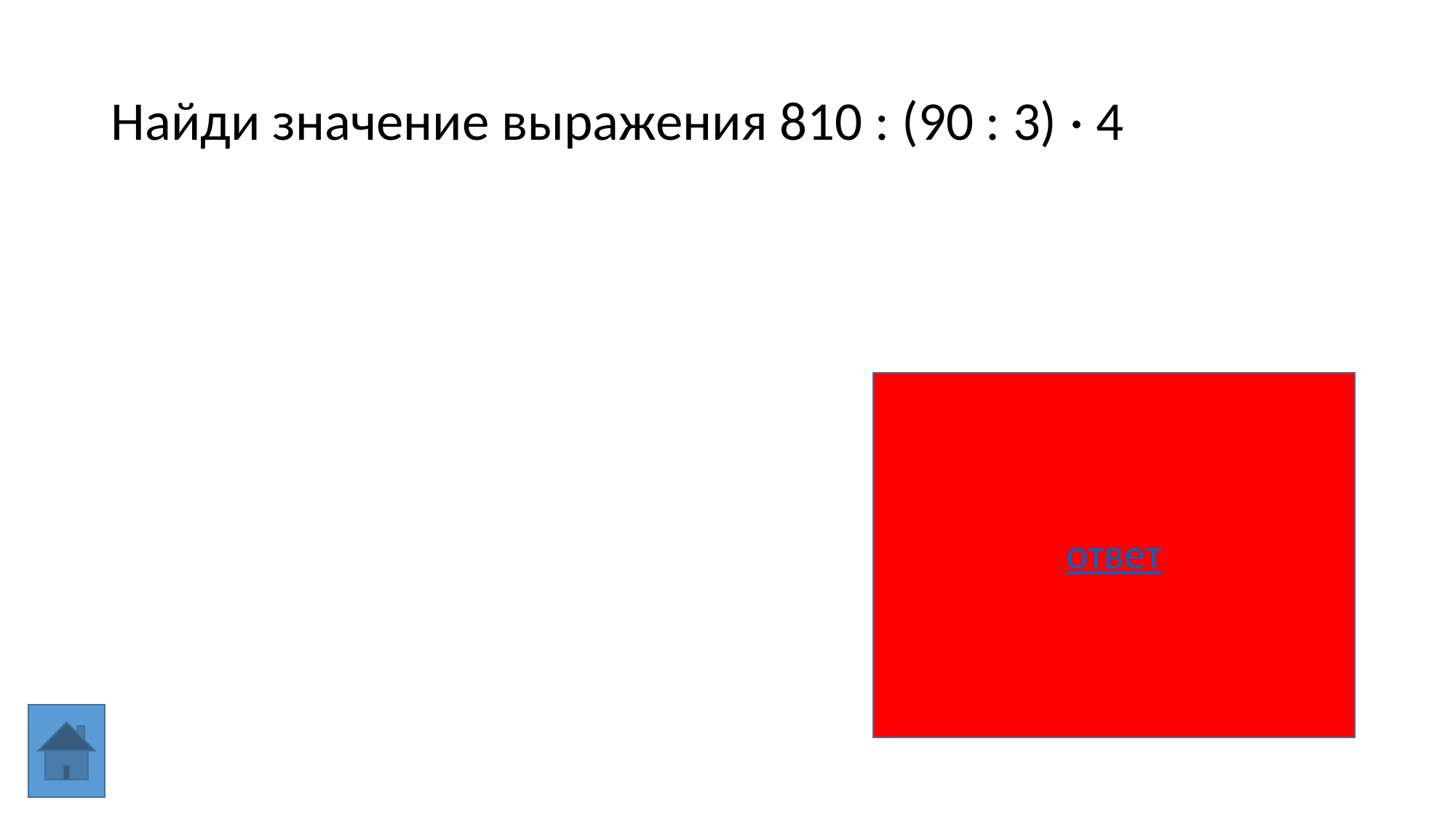

# Найди значение выражения 810 : (90 : 3) · 4
ответ